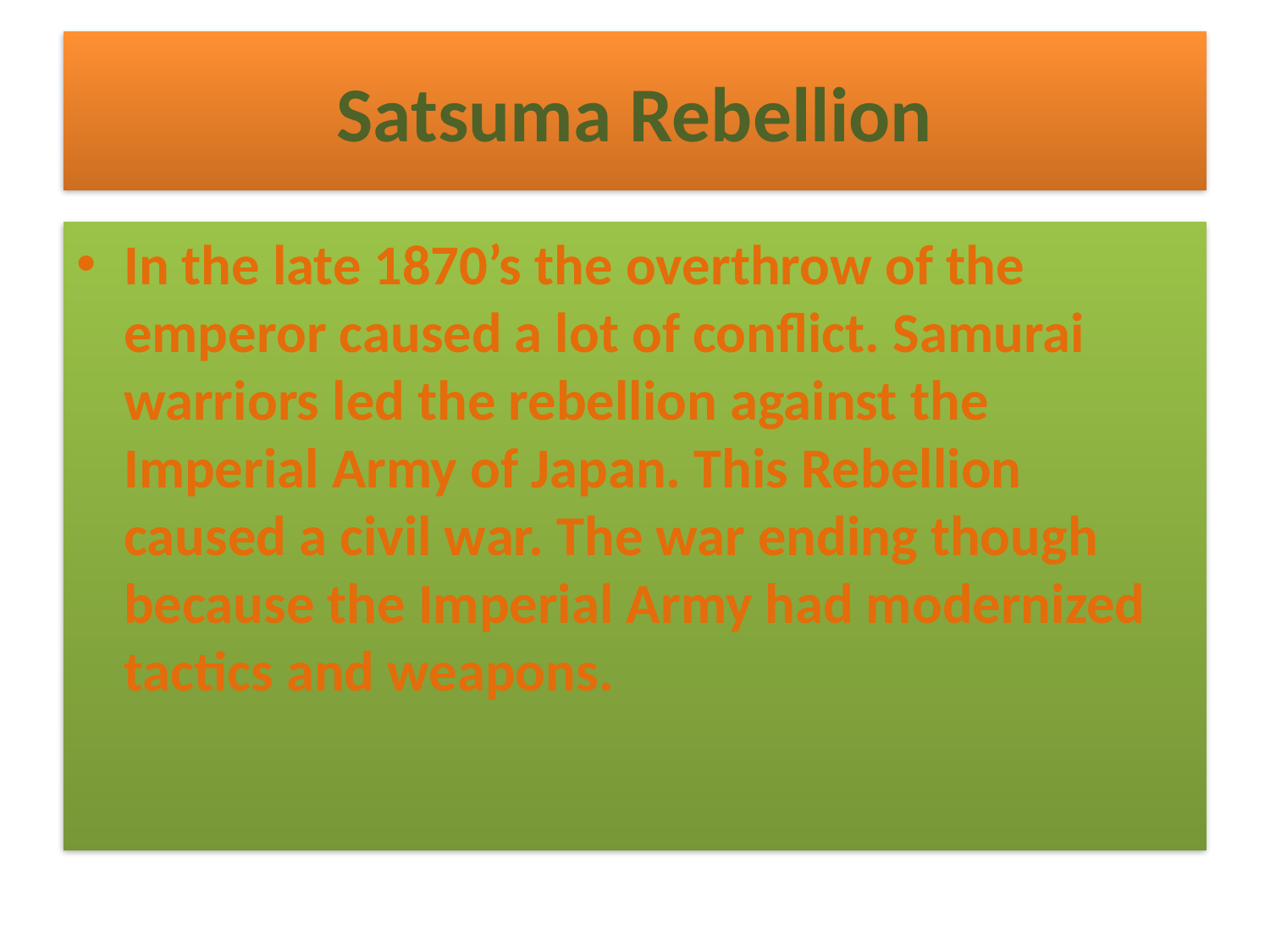

# Satsuma Rebellion
In the late 1870’s the overthrow of the emperor caused a lot of conflict. Samurai warriors led the rebellion against the Imperial Army of Japan. This Rebellion caused a civil war. The war ending though because the Imperial Army had modernized tactics and weapons.